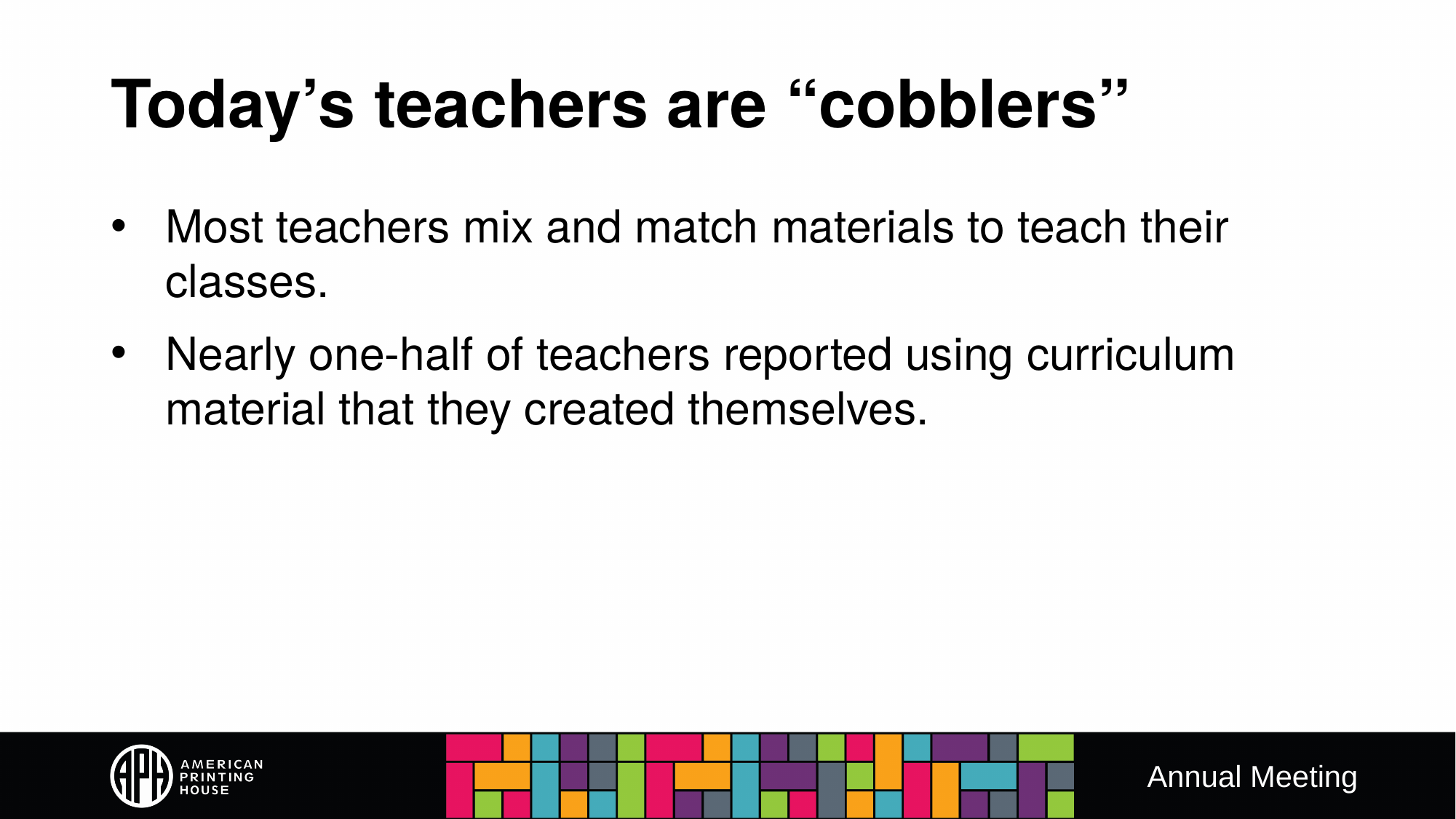

# Today’s teachers are “cobblers”
Most teachers mix and match materials to teach their classes.
Nearly one-half of teachers reported using curriculum material that they created themselves.